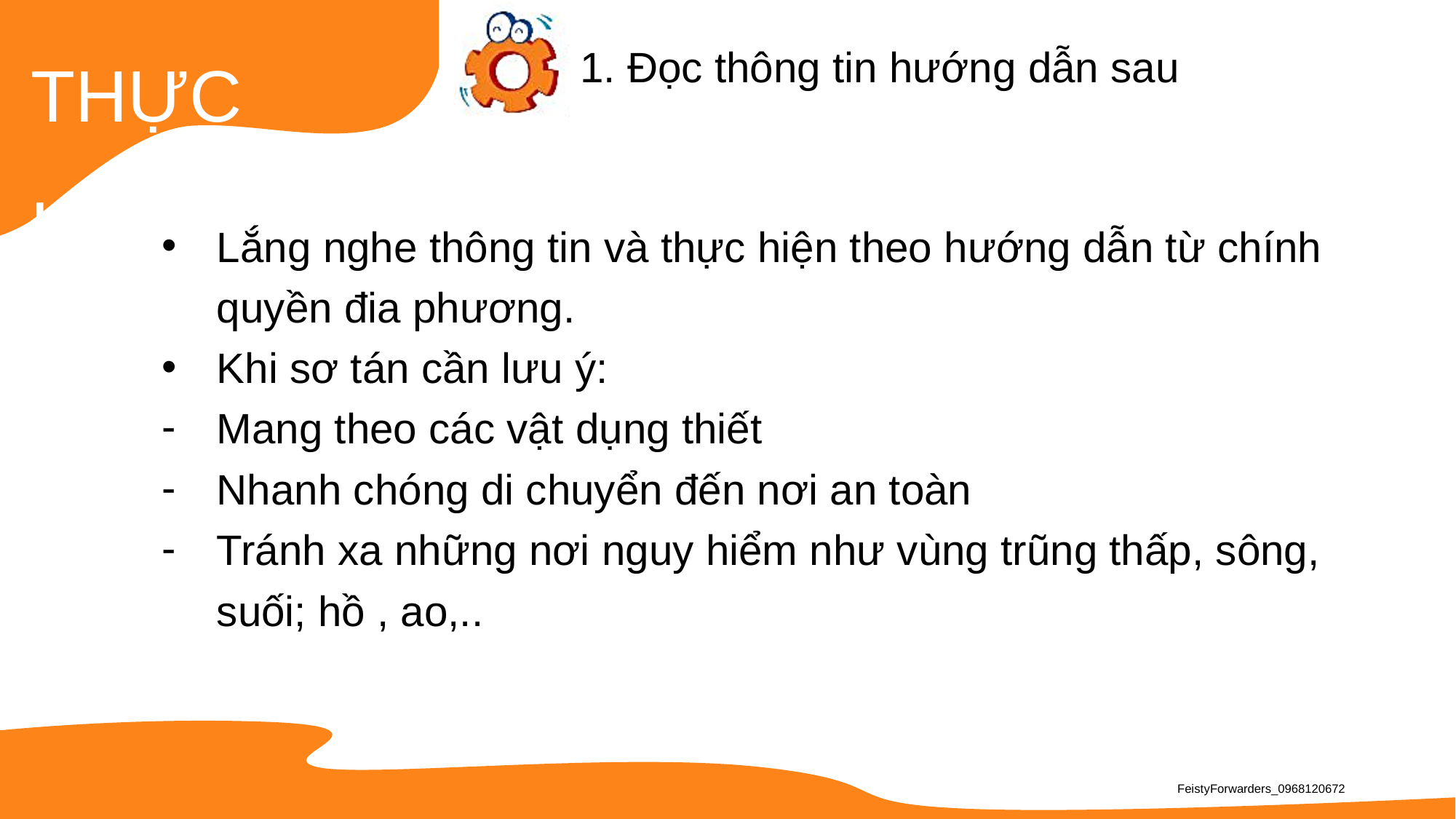

1. Đọc thông tin hướng dẫn sau
Lắng nghe thông tin và thực hiện theo hướng dẫn từ chính quyền đia phương.
Khi sơ tán cần lưu ý:
Mang theo các vật dụng thiết
Nhanh chóng di chuyển đến nơi an toàn
Tránh xa những nơi nguy hiểm như vùng trũng thấp, sông, suối; hồ , ao,..